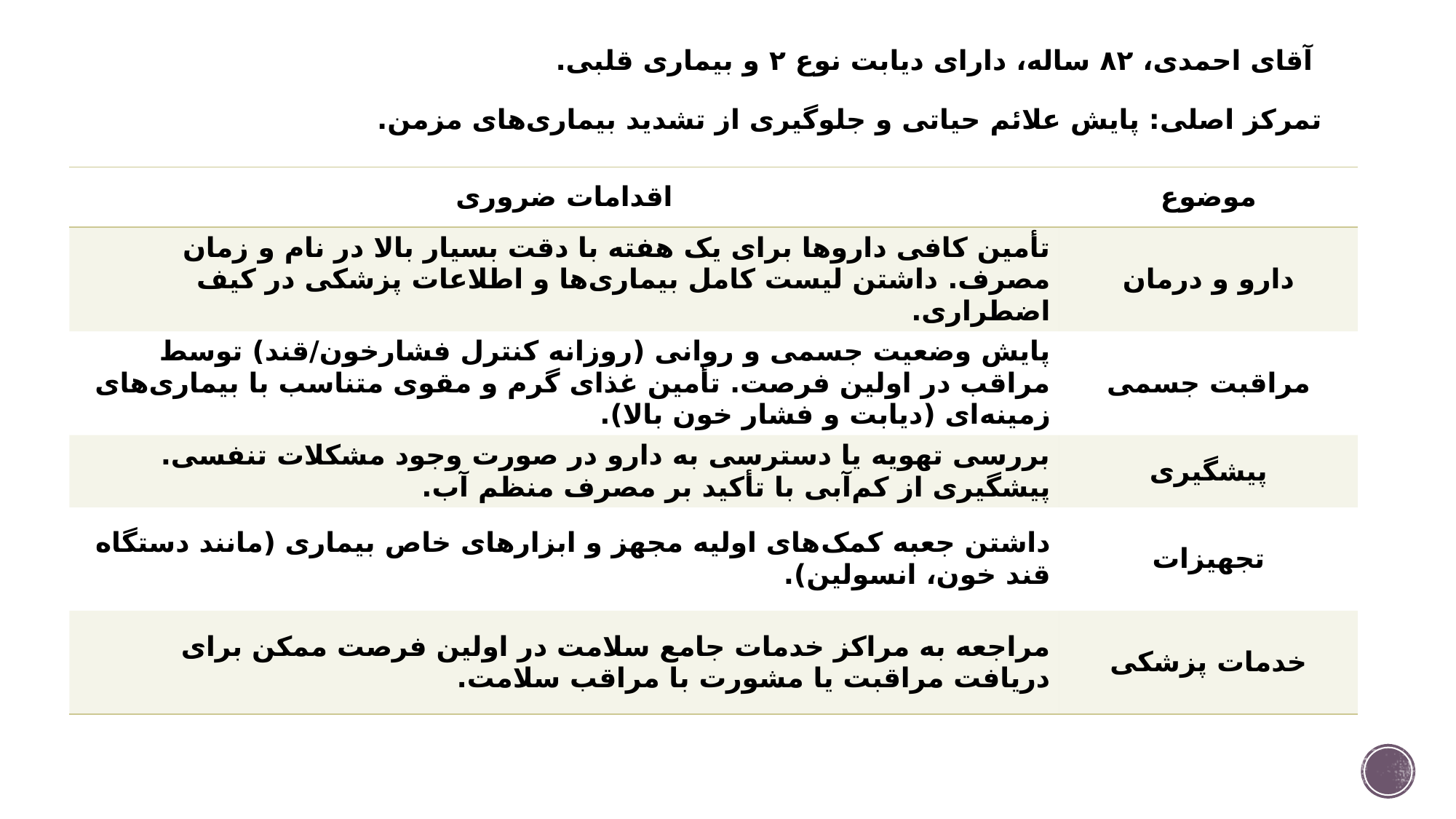

# آقای احمدی، ۸۲ ساله، دارای دیابت نوع ۲ و بیماری قلبی. تمرکز اصلی: پایش علائم حیاتی و جلوگیری از تشدید بیماری‌های مزمن.
| اقدامات ضروری | موضوع |
| --- | --- |
| تأمین کافی داروها برای یک هفته با دقت بسیار بالا در نام و زمان مصرف. داشتن لیست کامل بیماری‌ها و اطلاعات پزشکی در کیف اضطراری. | دارو و درمان |
| پایش وضعیت جسمی و روانی (روزانه کنترل فشارخون/قند) توسط مراقب در اولین فرصت. تأمین غذای گرم و مقوی متناسب با بیماری‌های زمینه‌ای (دیابت و فشار خون بالا). | مراقبت جسمی |
| بررسی تهویه یا دسترسی به دارو در صورت وجود مشکلات تنفسی. پیشگیری از کم‌آبی با تأکید بر مصرف منظم آب. | پیشگیری |
| داشتن جعبه کمک‌های اولیه مجهز و ابزارهای خاص بیماری (مانند دستگاه قند خون، انسولین). | تجهیزات |
| مراجعه به مراکز خدمات جامع سلامت در اولین فرصت ممکن برای دریافت مراقبت یا مشورت با مراقب سلامت. | خدمات پزشکی |